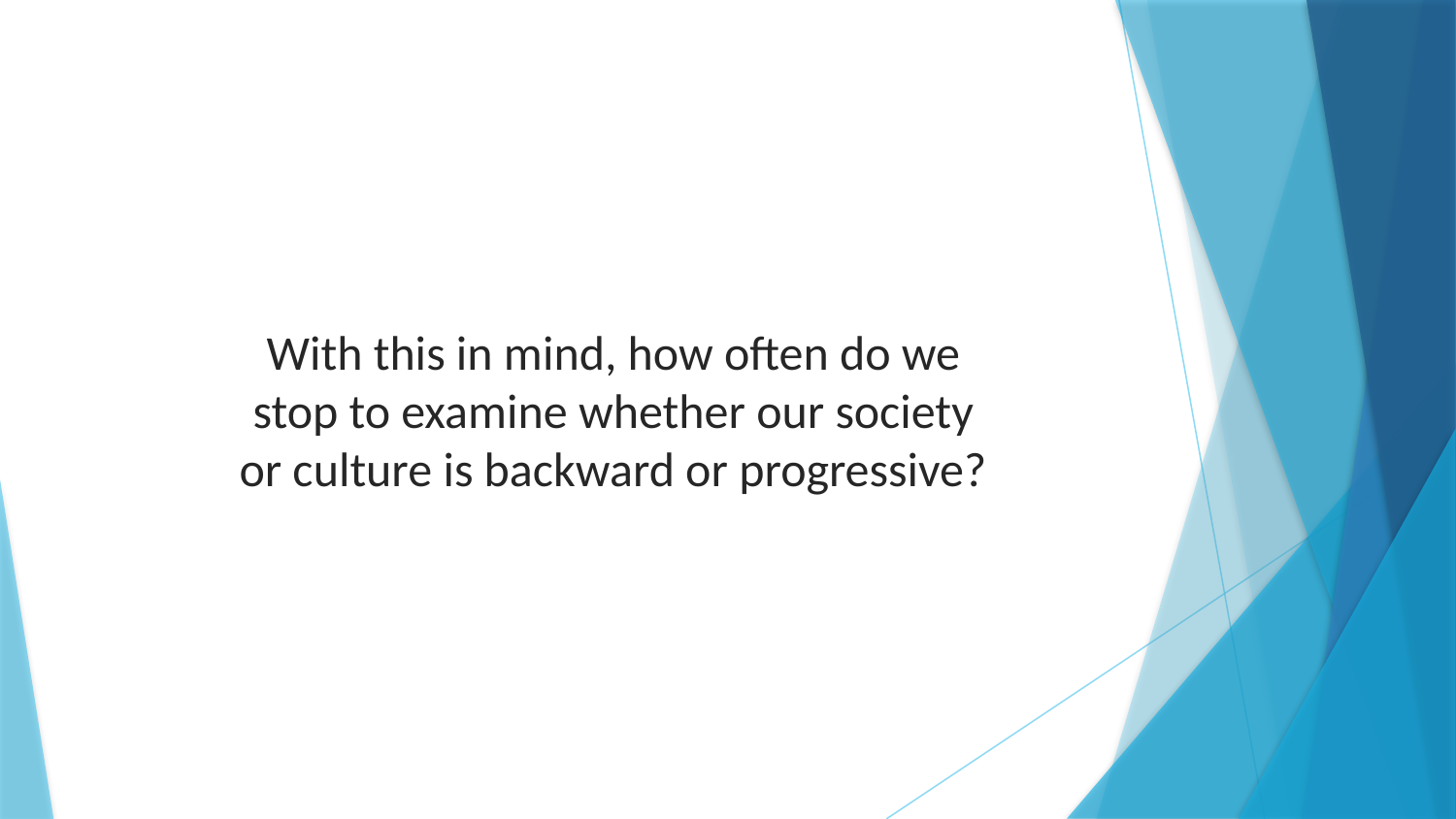

With this in mind, how often do we stop to examine whether our society or culture is backward or progressive?